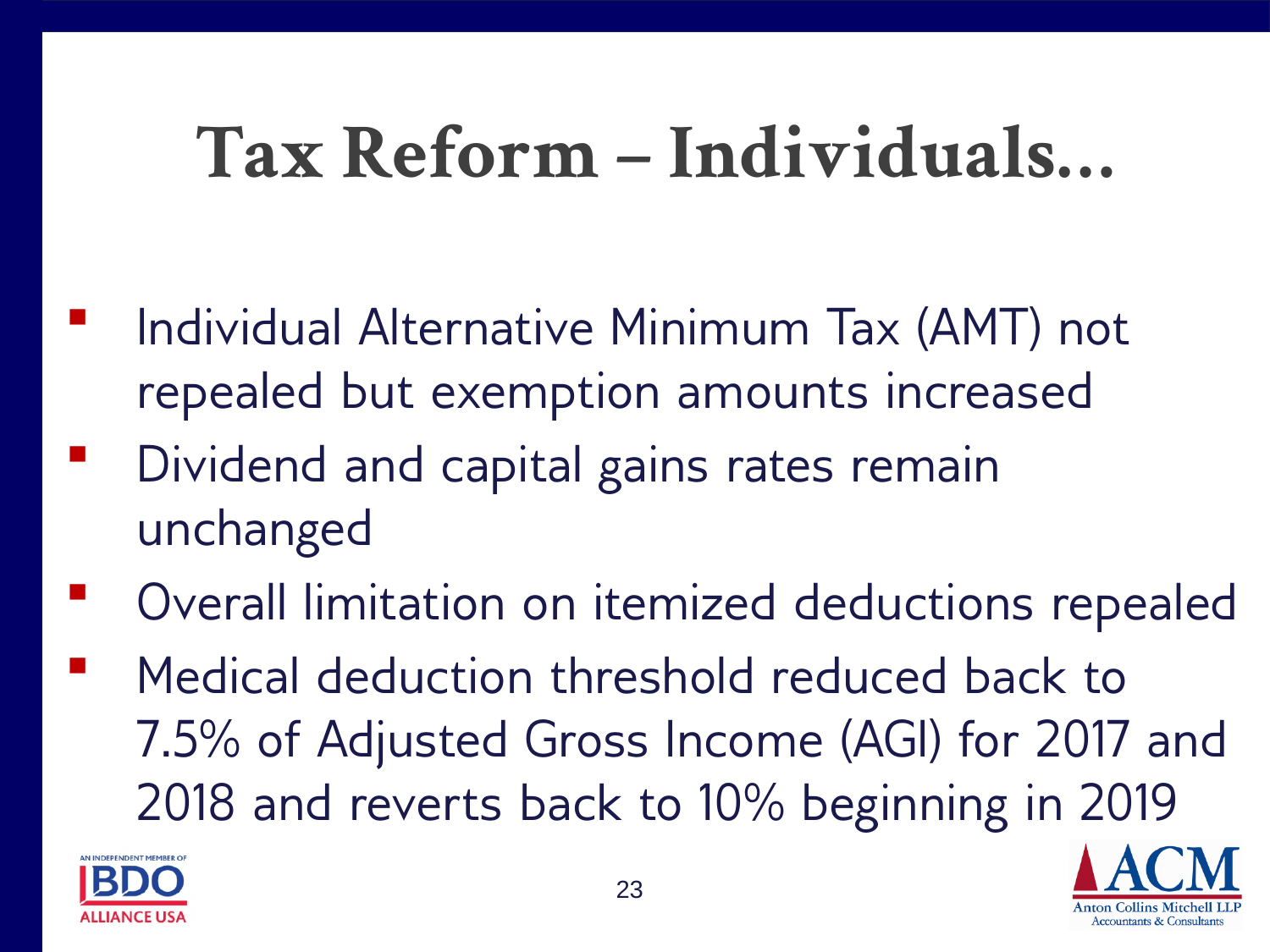

# Tax Reform – Individuals…
Individual Alternative Minimum Tax (AMT) not repealed but exemption amounts increased
Dividend and capital gains rates remain unchanged
Overall limitation on itemized deductions repealed
Medical deduction threshold reduced back to 7.5% of Adjusted Gross Income (AGI) for 2017 and 2018 and reverts back to 10% beginning in 2019

23